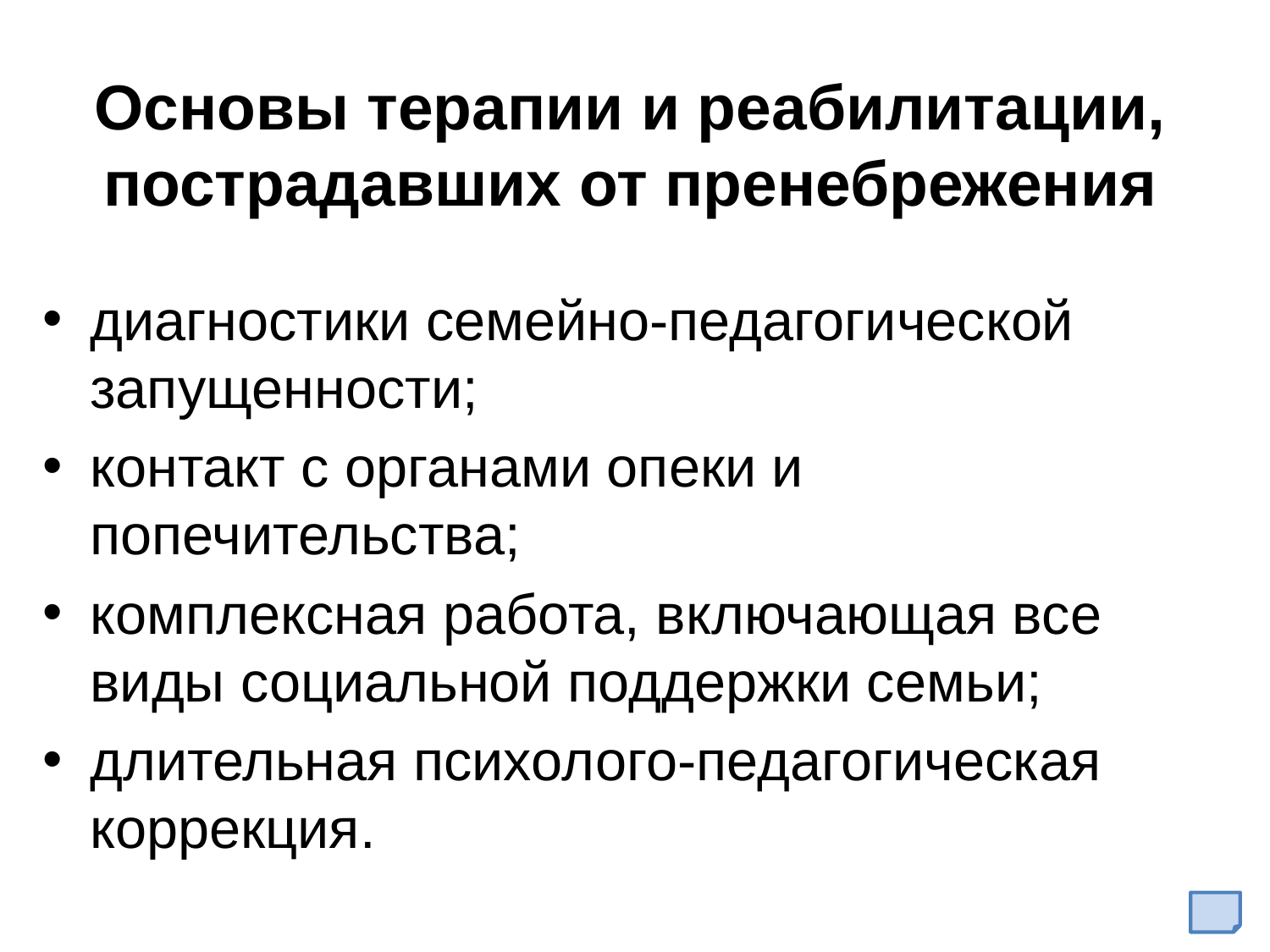

# Основы терапии и реабилитации, пострадавших от пренебрежения
диагностики семейно-педагогической запущенности;
контакт с органами опеки и попечительства;
комплексная работа, включающая все виды социальной поддержки семьи;
длительная психолого-педагогическая коррекция.